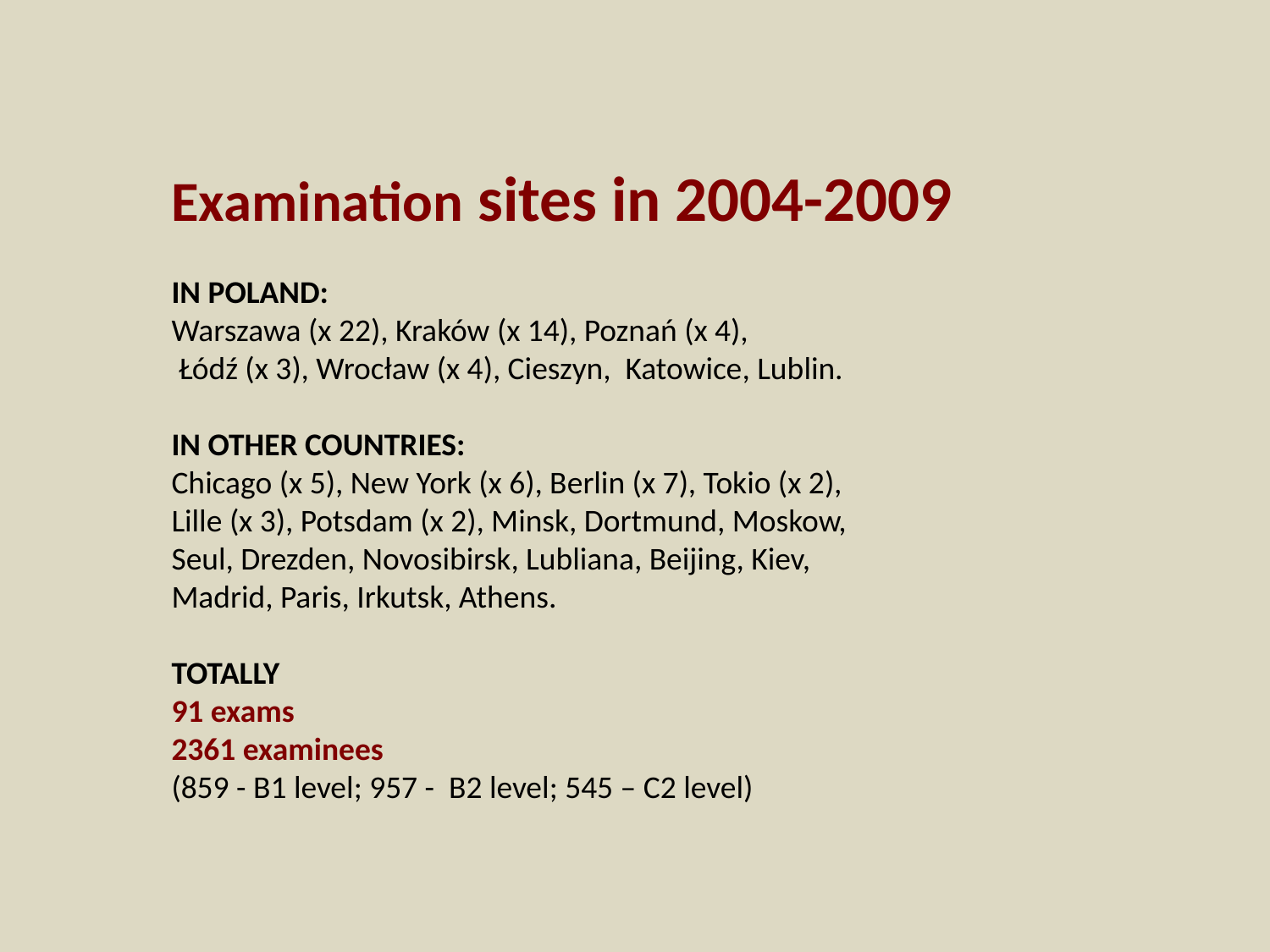

Examination sites in 2004-2009
IN POLAND:
Warszawa (x 22), Kraków (x 14), Poznań (x 4),
 Łódź (x 3), Wrocław (x 4), Cieszyn,  Katowice, Lublin.
IN OTHER COUNTRIES:
Chicago (x 5), New York (x 6), Berlin (x 7), Tokio (x 2),
Lille (x 3), Potsdam (x 2), Minsk, Dortmund, Moskow,
Seul, Drezden, Novosibirsk, Lubliana, Beijing, Kiev,
Madrid, Paris, Irkutsk, Athens.
TOTALLY
91 exams
2361 examinees
(859 - B1 level; 957 -  B2 level; 545 – C2 level)